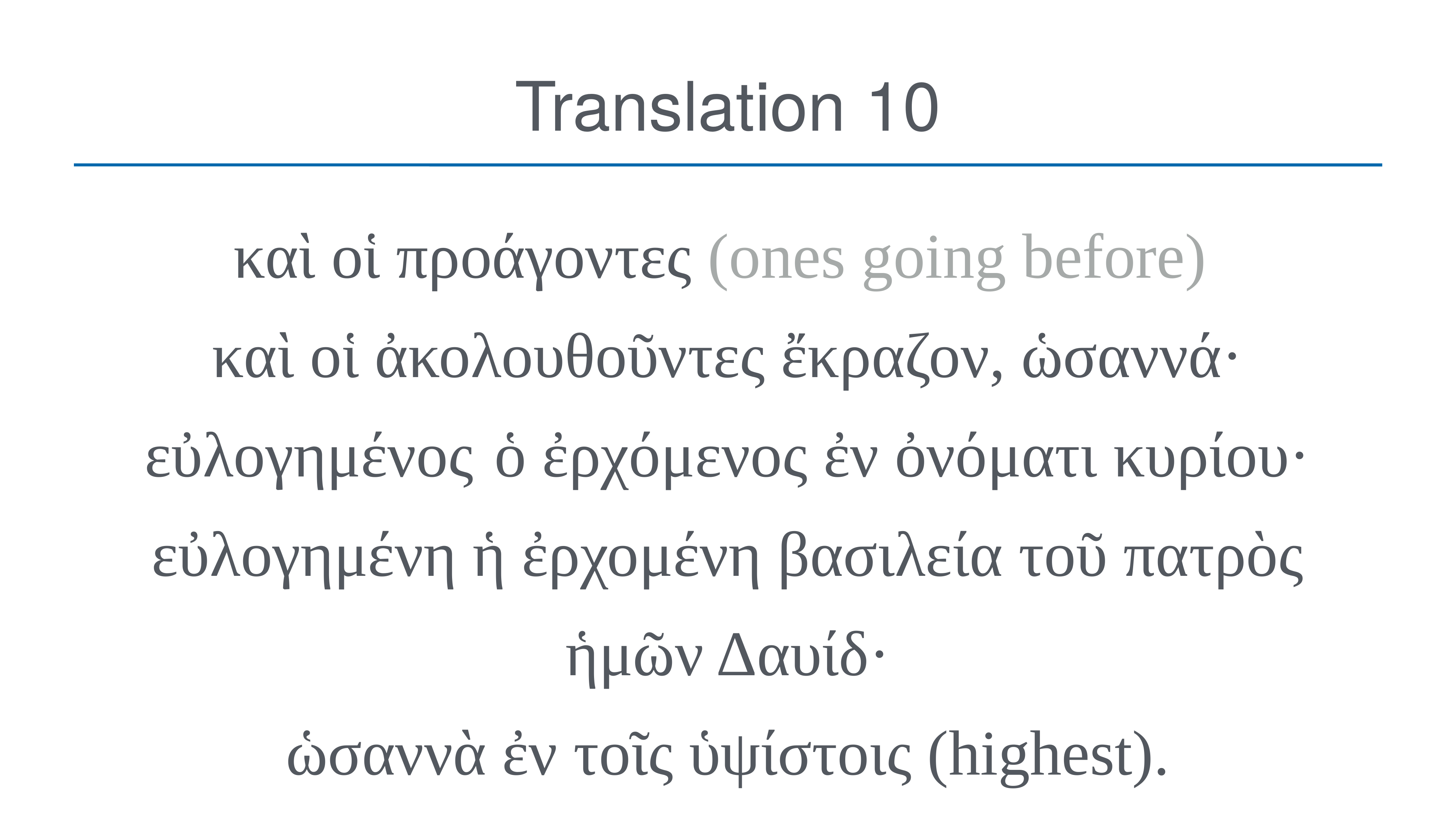

# Translation 10
καὶ οἱ προάγοντες (ones going before)
καὶ οἱ ἀκολουθοῦντες ἔκραζον, ὡσαννά·
εὐλογημένος  ὁ ἐρχόμενος ἐν ὀνόματι κυρίου· εὐλογημένη ἡ ἐρχομένη βασιλεία τοῦ πατρὸς ἡμῶν Δαυίδ·
ὡσαννὰ ἐν τοῖς ὑψίστοις (highest).